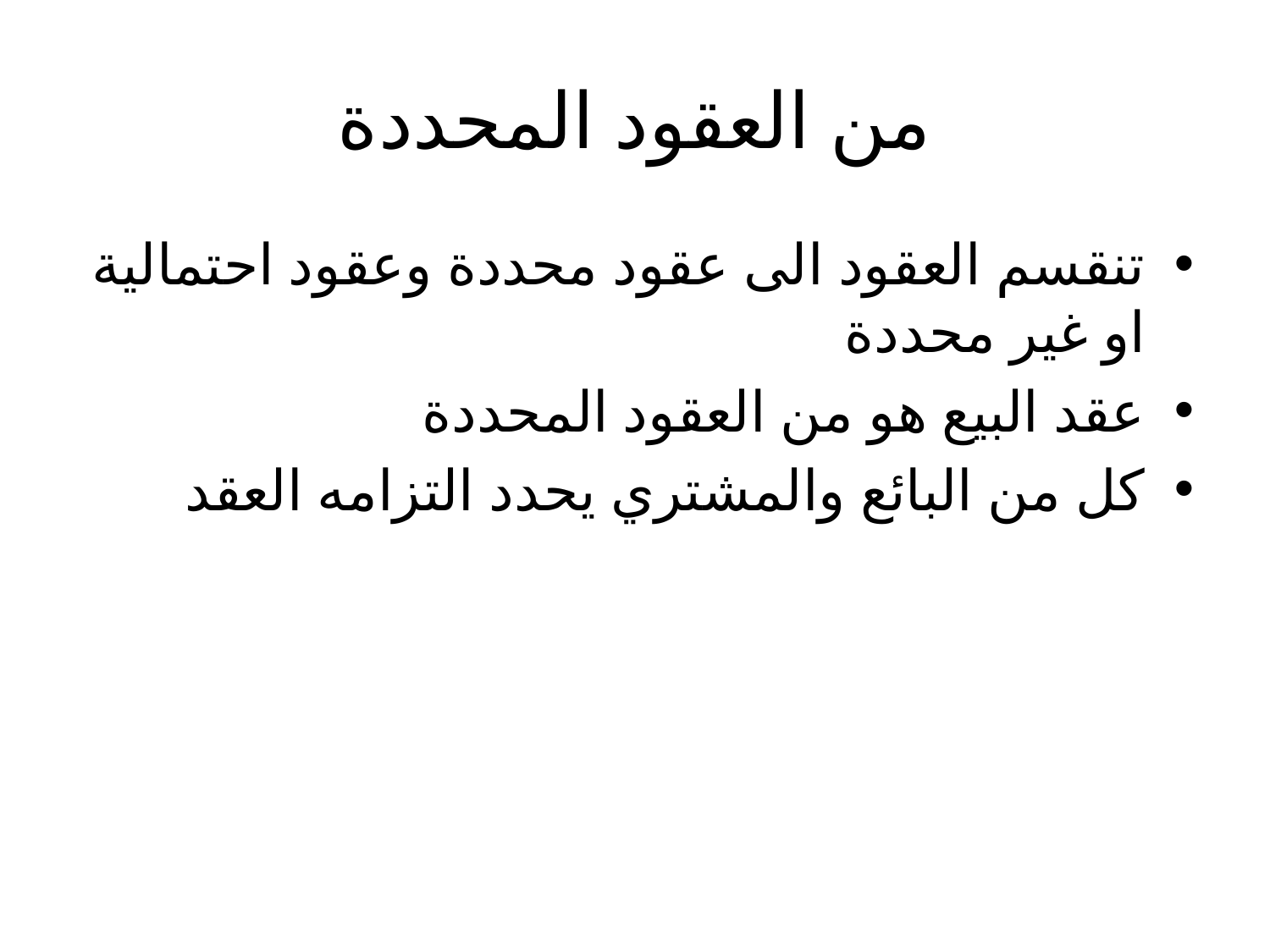

# من العقود المحددة
تنقسم العقود الى عقود محددة وعقود احتمالية او غير محددة
عقد البيع هو من العقود المحددة
كل من البائع والمشتري يحدد التزامه العقد